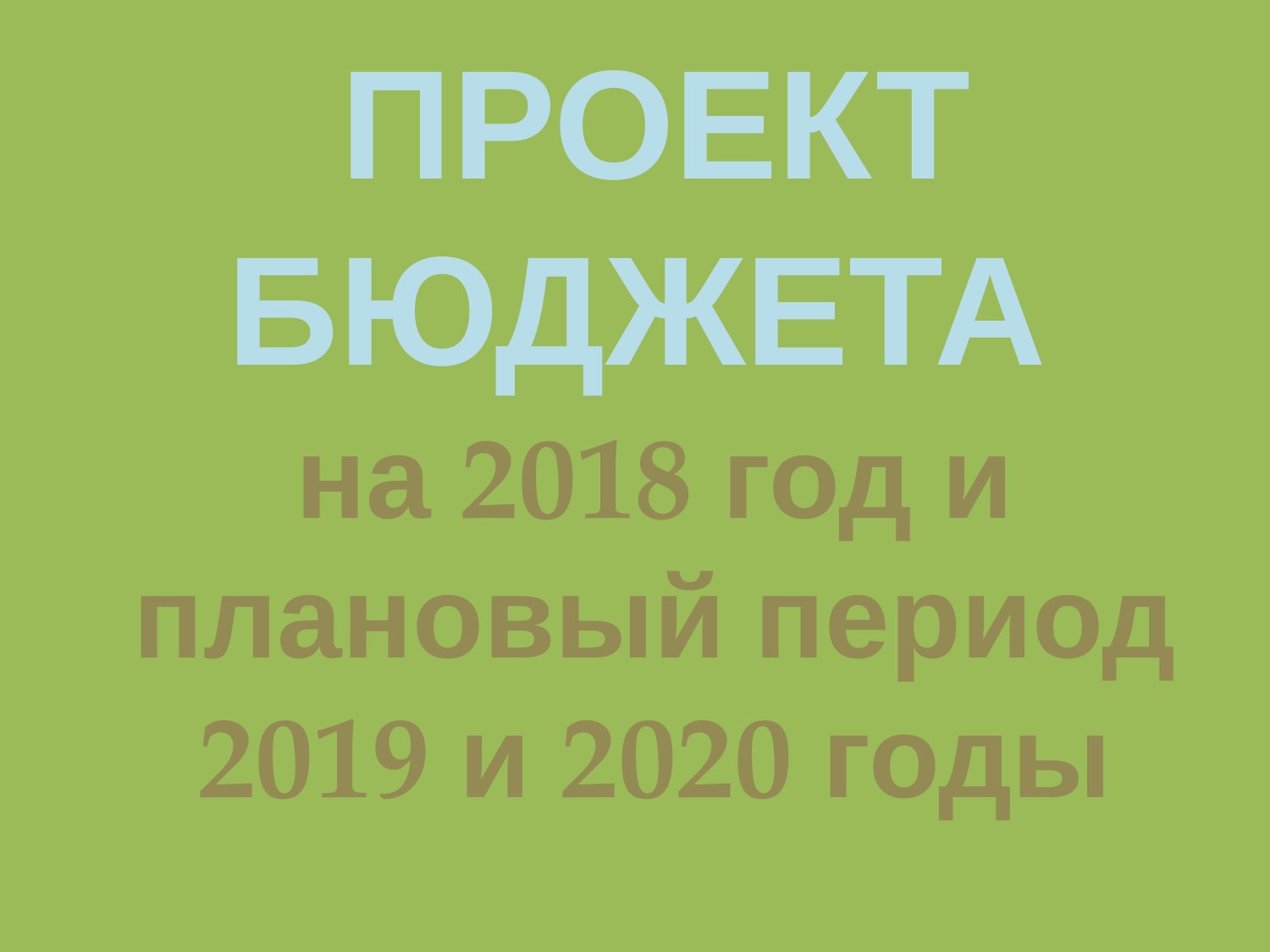

# ПРОЕКТ БЮДЖЕТА
на 2018 год и плановый период 2019 и 2020 годы